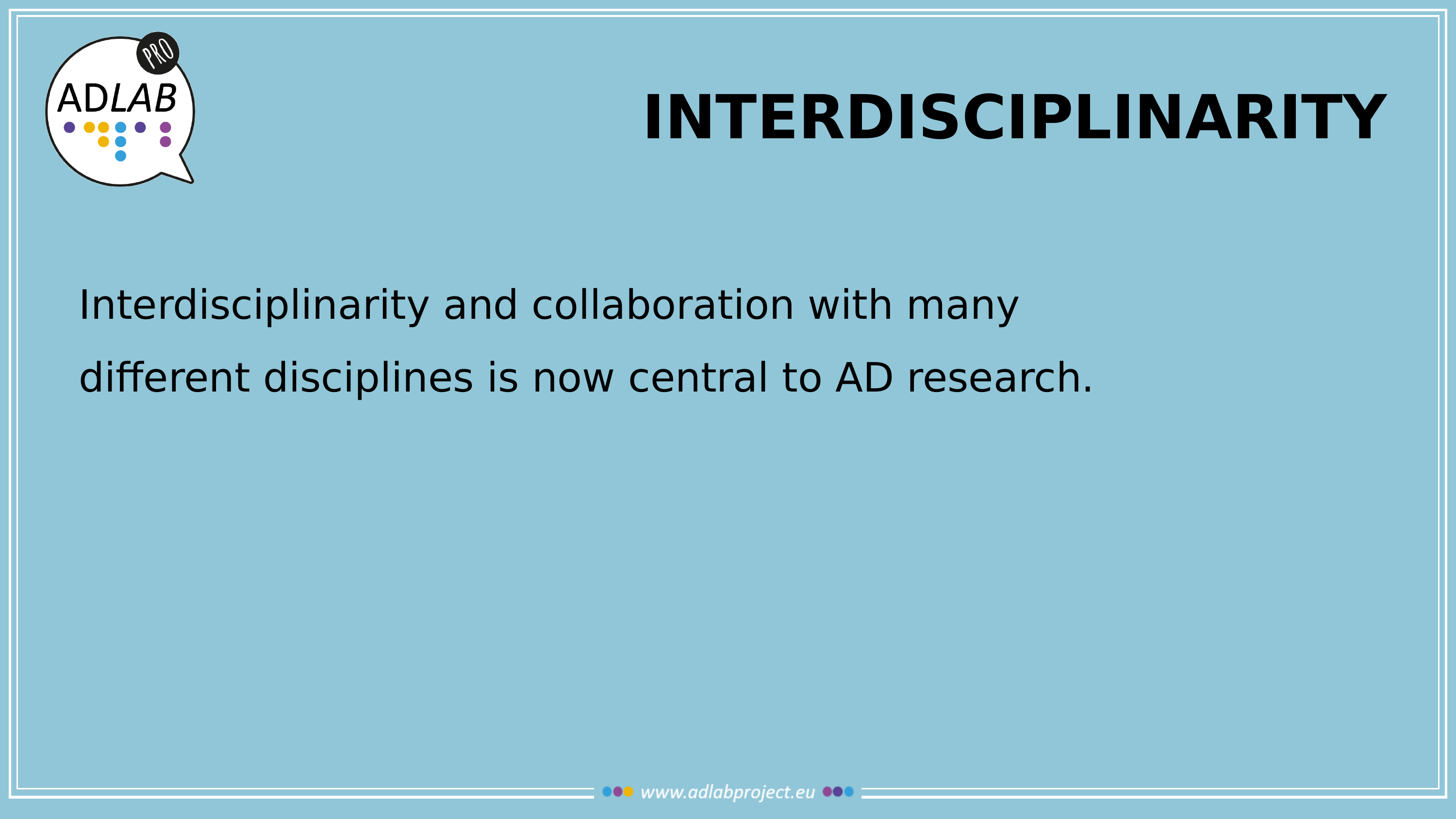

# INTERDISCIPLINARITY
Interdisciplinarity and collaboration with many different disciplines is now central to AD research.